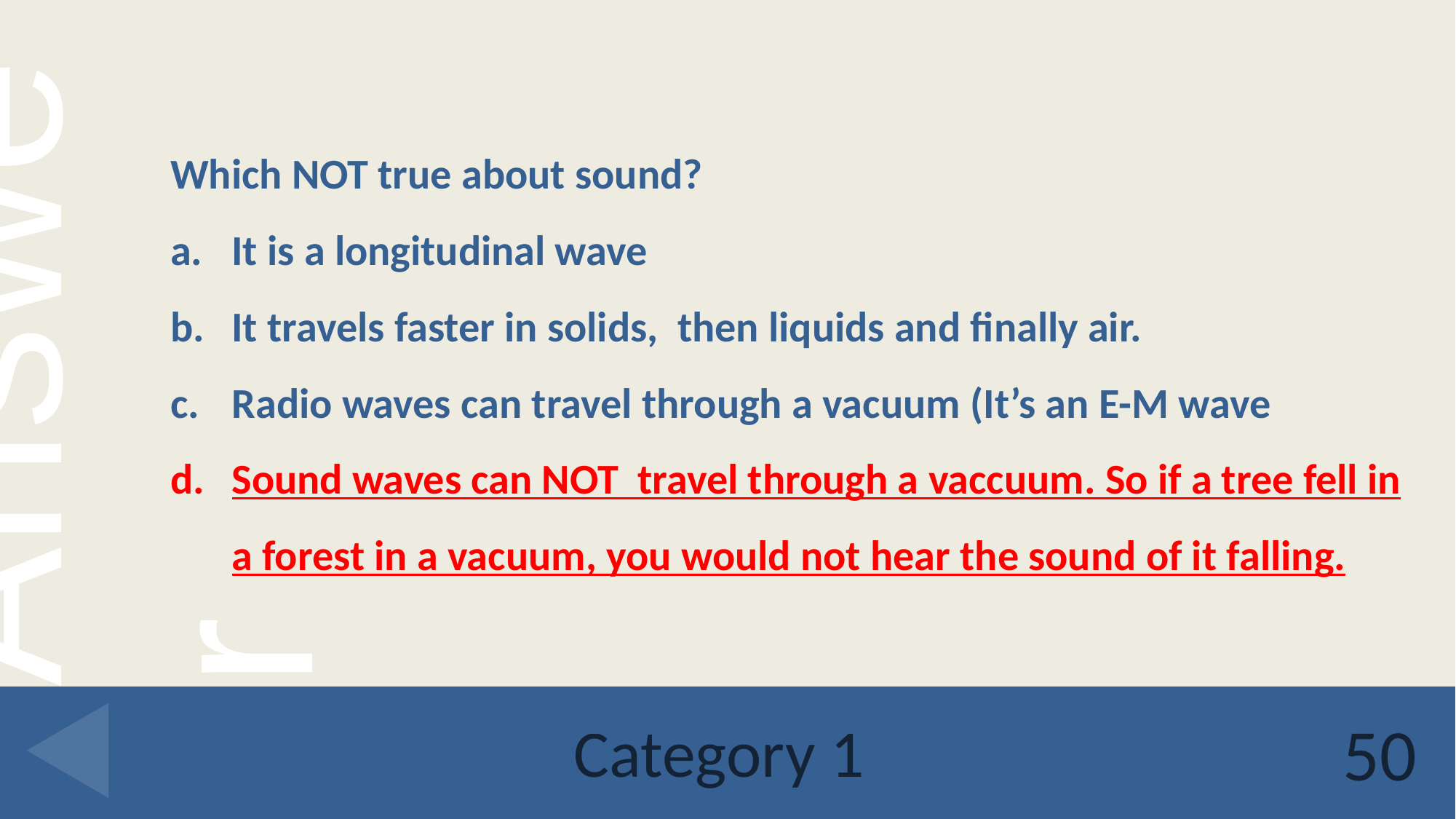

Which NOT true about sound?
It is a longitudinal wave
It travels faster in solids,  then liquids and finally air.
Radio waves can travel through a vacuum (It’s an E-M wave
Sound waves can NOT  travel through a vaccuum. So if a tree fell in a forest in a vacuum, you would not hear the sound of it falling.
# Category 1
50